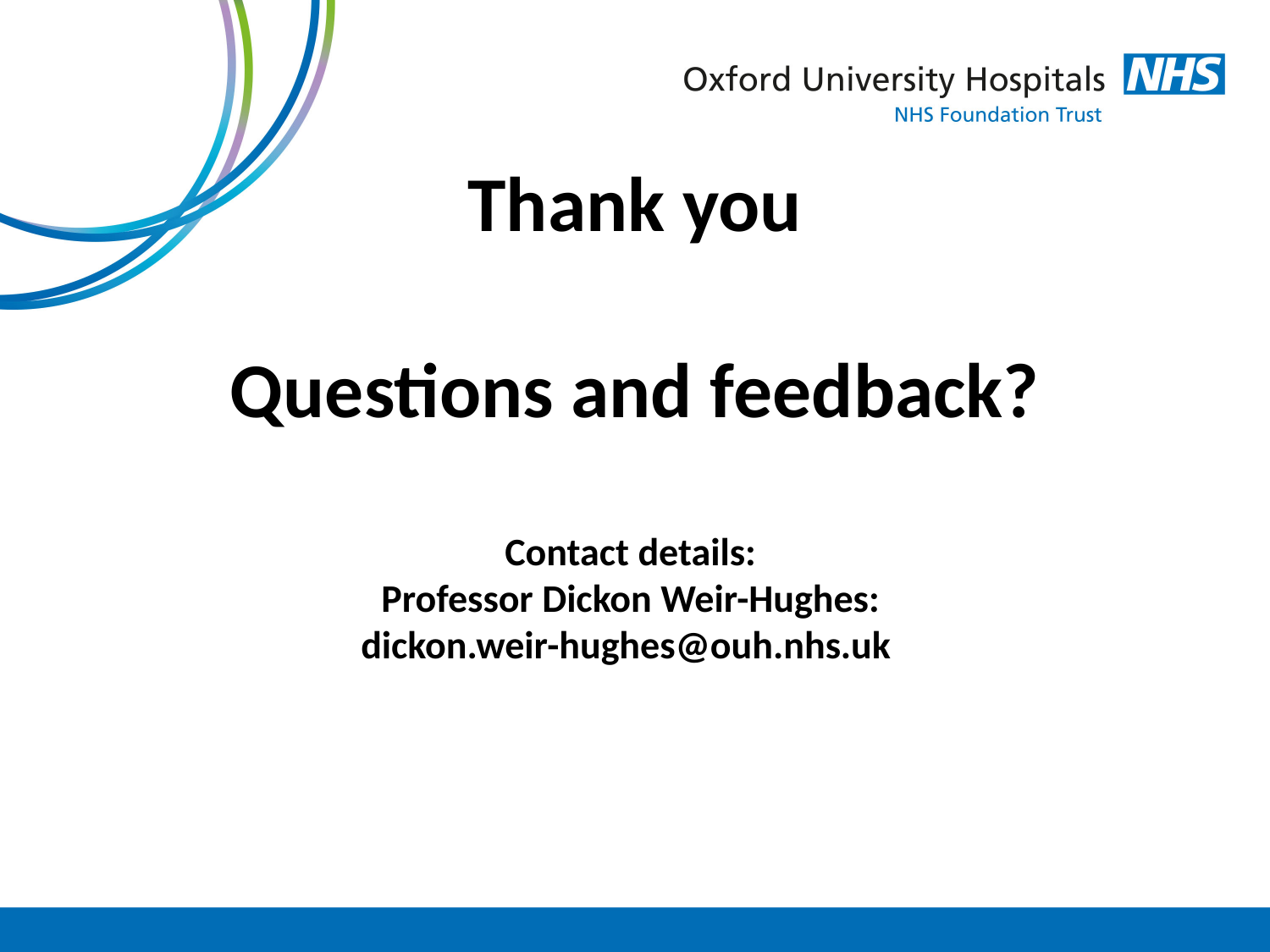

# Thank you Questions and feedback? Contact details: Professor Dickon Weir-Hughes: dickon.weir-hughes@ouh.nhs.uk